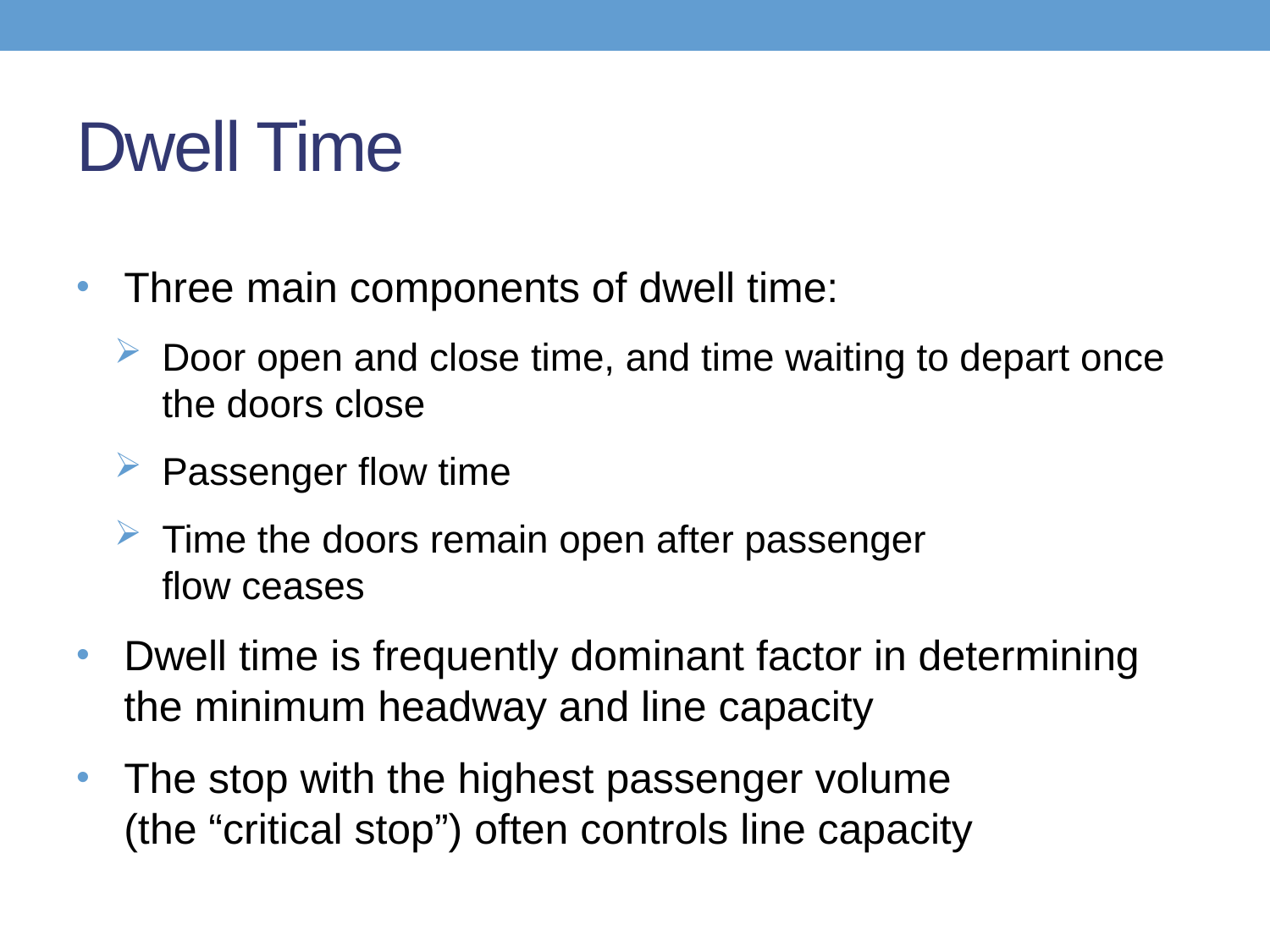

# Dwell Time
Three main components of dwell time:
Door open and close time, and time waiting to depart once the doors close
Passenger flow time
Time the doors remain open after passenger
flow ceases
Dwell time is frequently dominant factor in determining the minimum headway and line capacity
The stop with the highest passenger volume
(the “critical stop”) often controls line capacity